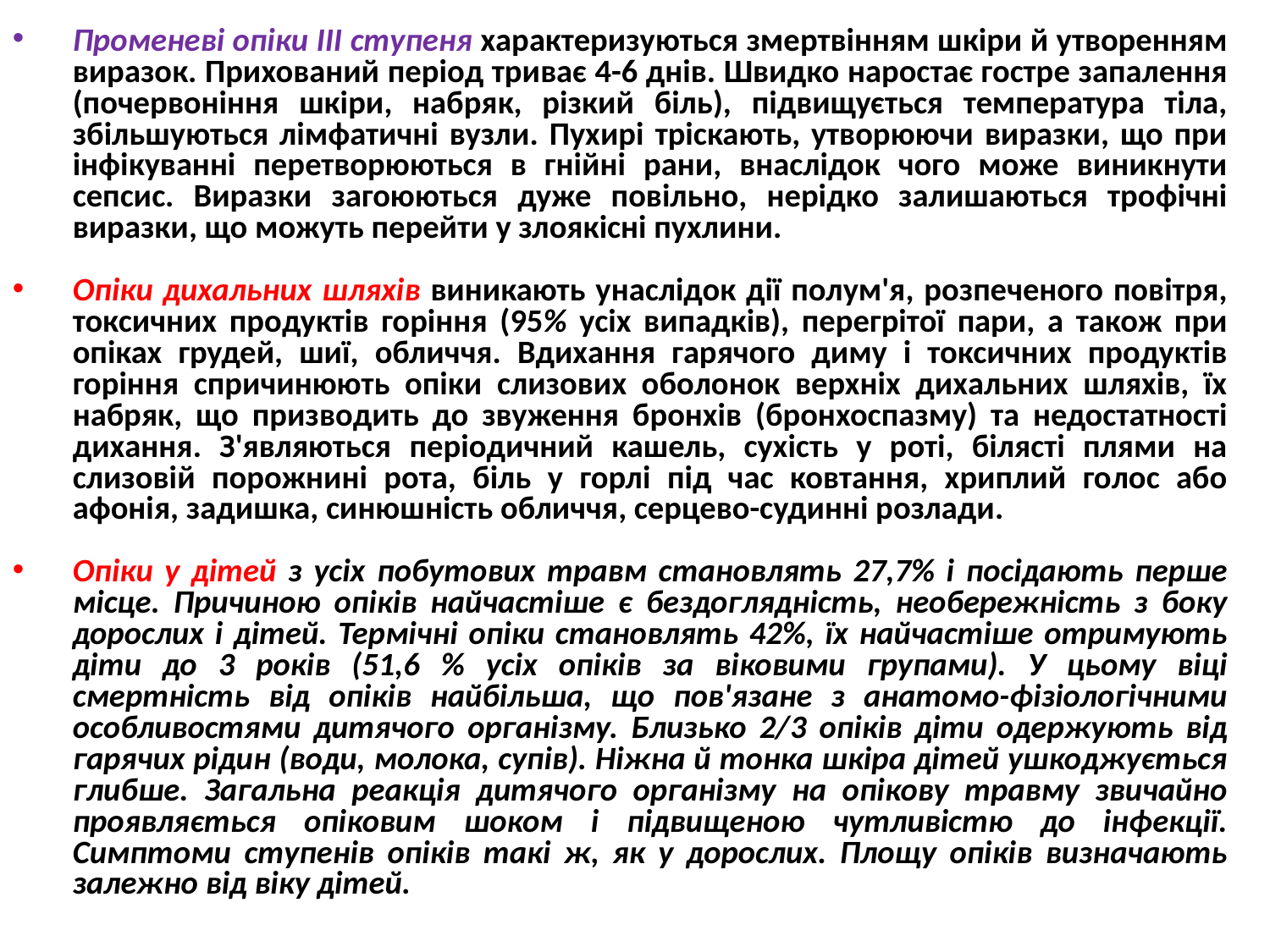

Променеві опіки ІІІ ступеня характеризуються змертвінням шкіри й утворенням виразок. Прихований період триває 4-6 днів. Швидко наростає гостре запалення (почервоніння шкіри, набряк, різкий біль), підвищується температура тіла, збільшуються лімфатичні вузли. Пухирі тріскають, утворюючи виразки, що при інфікуванні перетворюються в гнійні рани, внаслідок чого може виникнути сепсис. Виразки загоюються дуже повільно, нерідко залишаються трофічні виразки, що можуть перейти у злоякісні пухлини.

Опіки дихальних шляхів виникають унаслідок дії полум'я, розпеченого повітря, токсичних продуктів горіння (95% усіх випадків), перегрітої пари, а також при опіках грудей, шиї, обличчя. Вдихання гарячого диму і токсичних продуктів горіння спричинюють опіки слизових оболонок верхніх дихальних шляхів, їх набряк, що призводить до звуження бронхів (бронхоспазму) та недостатності дихання. З'являються періодичний кашель, сухість у роті, білясті плями на слизовій порожнині рота, біль у горлі під час ковтання, хриплий голос або афонія, задишка, синюшність обличчя, серцево-судинні розлади.

Опіки у дітей з усіх побутових травм становлять 27,7% і посідають перше місце. Причиною опіків найчастіше є бездоглядність, необережність з боку дорослих і дітей. Термічні опіки становлять 42%, їх найчастіше отримують діти до 3 років (51,6 % усіх опіків за віковими групами). У цьому віці смертність від опіків найбільша, що пов'язане з анатомо-фізіологічними особливостями дитячого організму. Близько 2/3 опіків діти одержують від гарячих рідин (води, молока, супів). Ніжна й тонка шкіра дітей ушкоджується глибше. Загальна реакція дитячого організму на опікову травму звичайно проявляється опіковим шоком і підвищеною чутливістю до інфекції. Симптоми ступенів опіків такі ж, як у дорослих. Площу опіків визначають залежно від віку дітей.